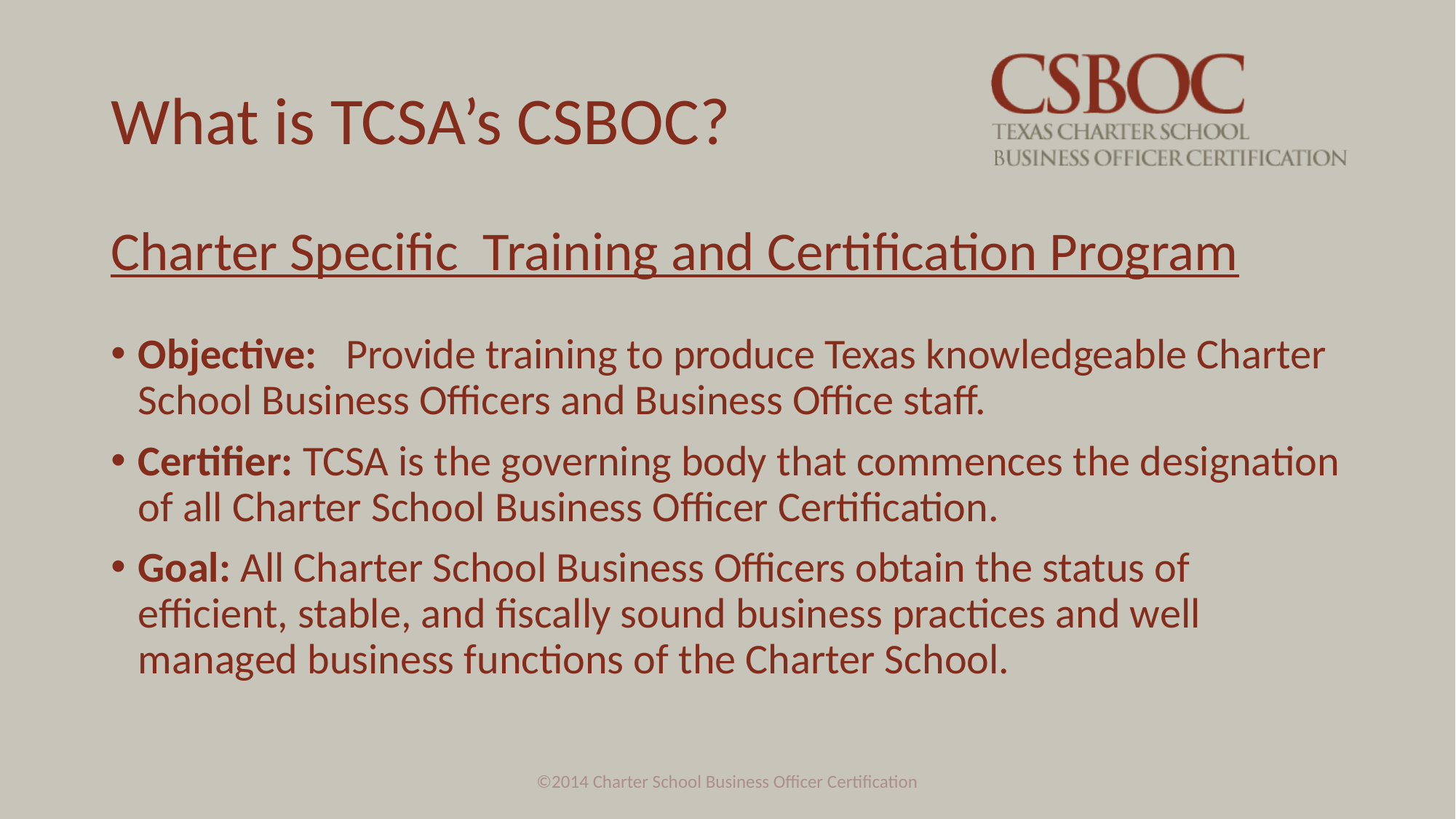

# What is TCSA’s CSBOC?
Charter Specific  Training and Certification Program

Objective:   Provide training to produce Texas knowledgeable Charter School Business Officers and Business Office staff.
Certifier: TCSA is the governing body that commences the designation of all Charter School Business Officer Certification.
Goal: All Charter School Business Officers obtain the status of efficient, stable, and fiscally sound business practices and well managed business functions of the Charter School.

©2014 Charter School Business Officer Certification